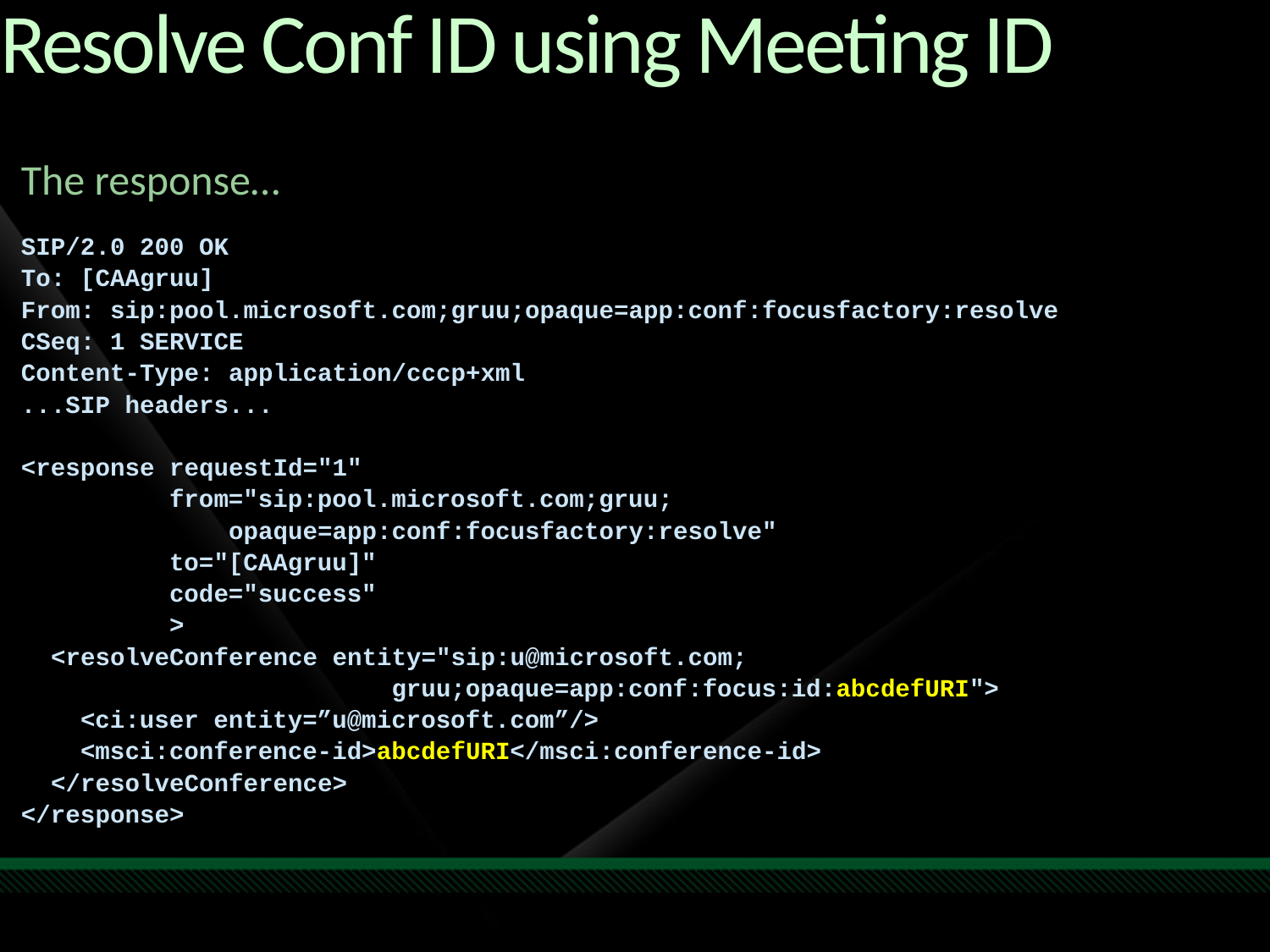

Resolve Conf ID using Meeting ID
The response…

SIP/2.0 200 OK
To: [CAAgruu]
From: sip:pool.microsoft.com;gruu;opaque=app:conf:focusfactory:resolve
CSeq: 1 SERVICE
Content-Type: application/cccp+xml
...SIP headers...

<response requestId="1"
          from="sip:pool.microsoft.com;gruu;
              opaque=app:conf:focusfactory:resolve"
          to="[CAAgruu]"
          code="success"
          >
  <resolveConference entity="sip:u@microsoft.com;
                         gruu;opaque=app:conf:focus:id:abcdefURI">
    <ci:user entity=”u@microsoft.com”/>
    <msci:conference-id>abcdefURI</msci:conference-id>
  </resolveConference>
</response>